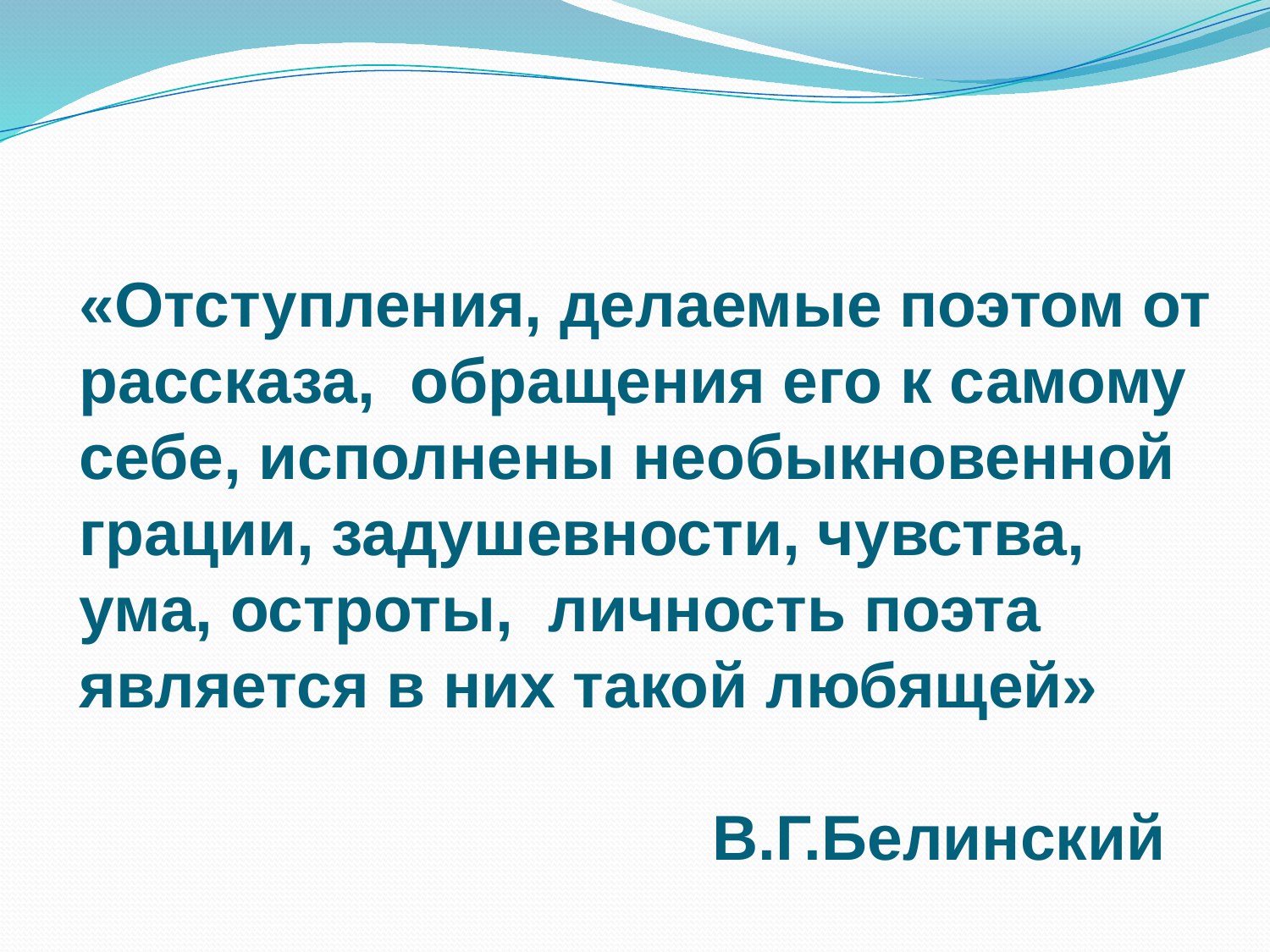

# «Отступления, делаемые поэтом от рассказа,  обращения его к самому себе, исполнены необыкновенной грации, задушевности, чувства, ума, остроты,  личность поэта является в них такой любящей» В.Г.Белинский